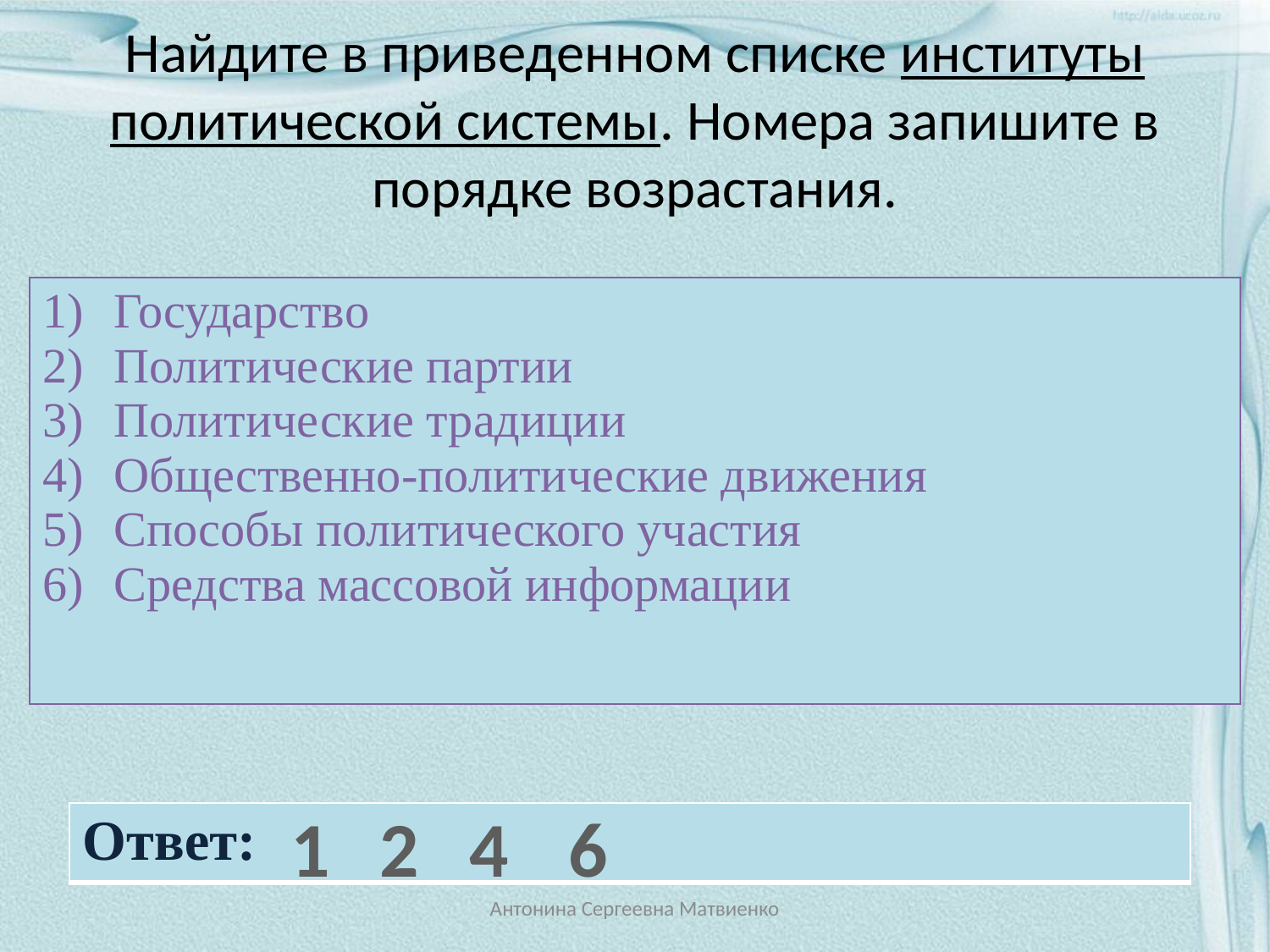

# Найдите в приведенном списке институты политической системы. Номера запишите в порядке возрастания.
| Государство Политические партии Политические традиции Общественно-политические движения Способы политического участия Средства массовой информации |
| --- |
1
2
4

6
| Ответ: |
| --- |
Антонина Сергеевна Матвиенко